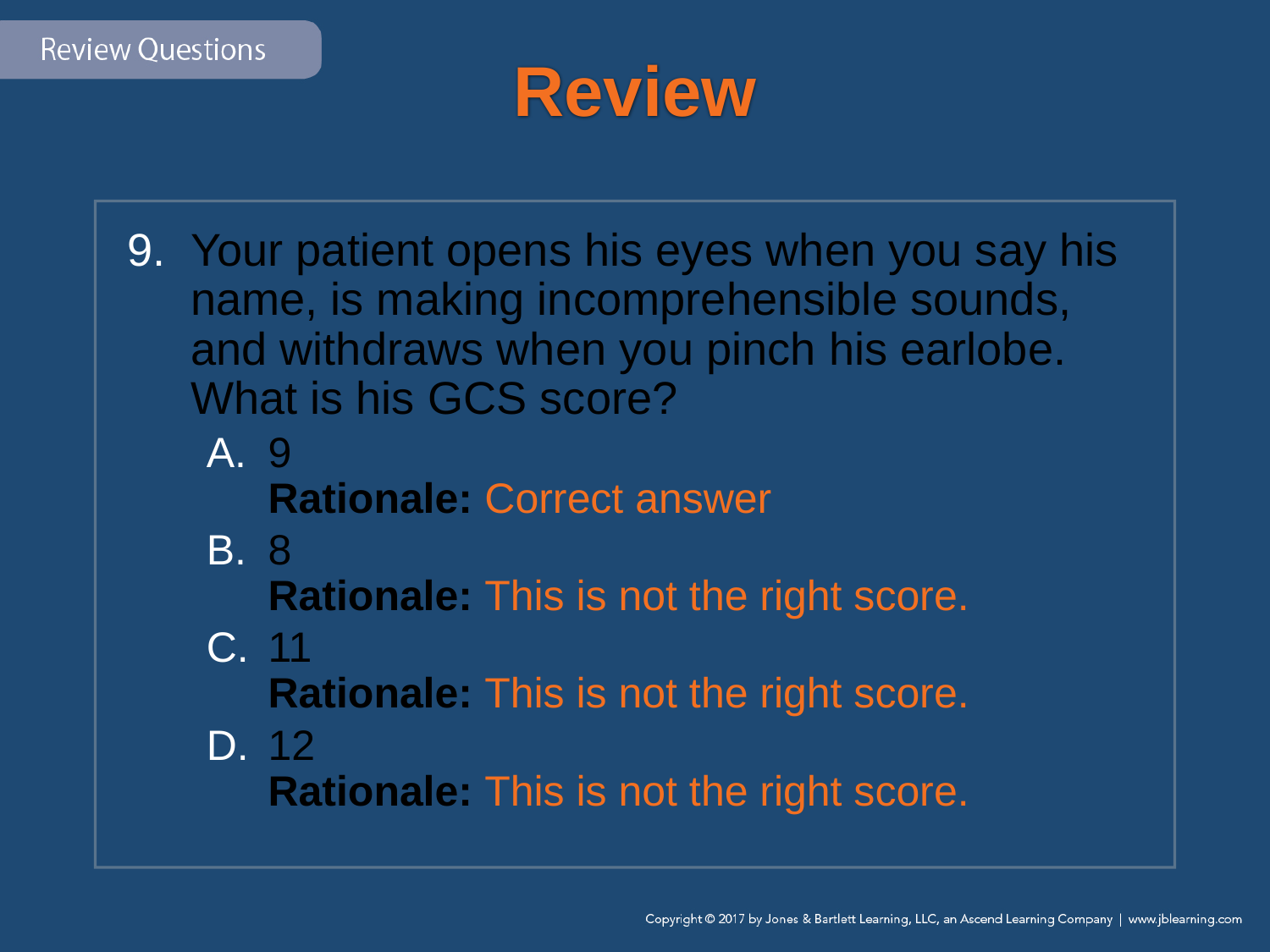

# Review
Your patient opens his eyes when you say his name, is making incomprehensible sounds, and withdraws when you pinch his earlobe. What is his GCS score?
9
Rationale: Correct answer
8
Rationale: This is not the right score.
11
Rationale: This is not the right score.
12
Rationale: This is not the right score.